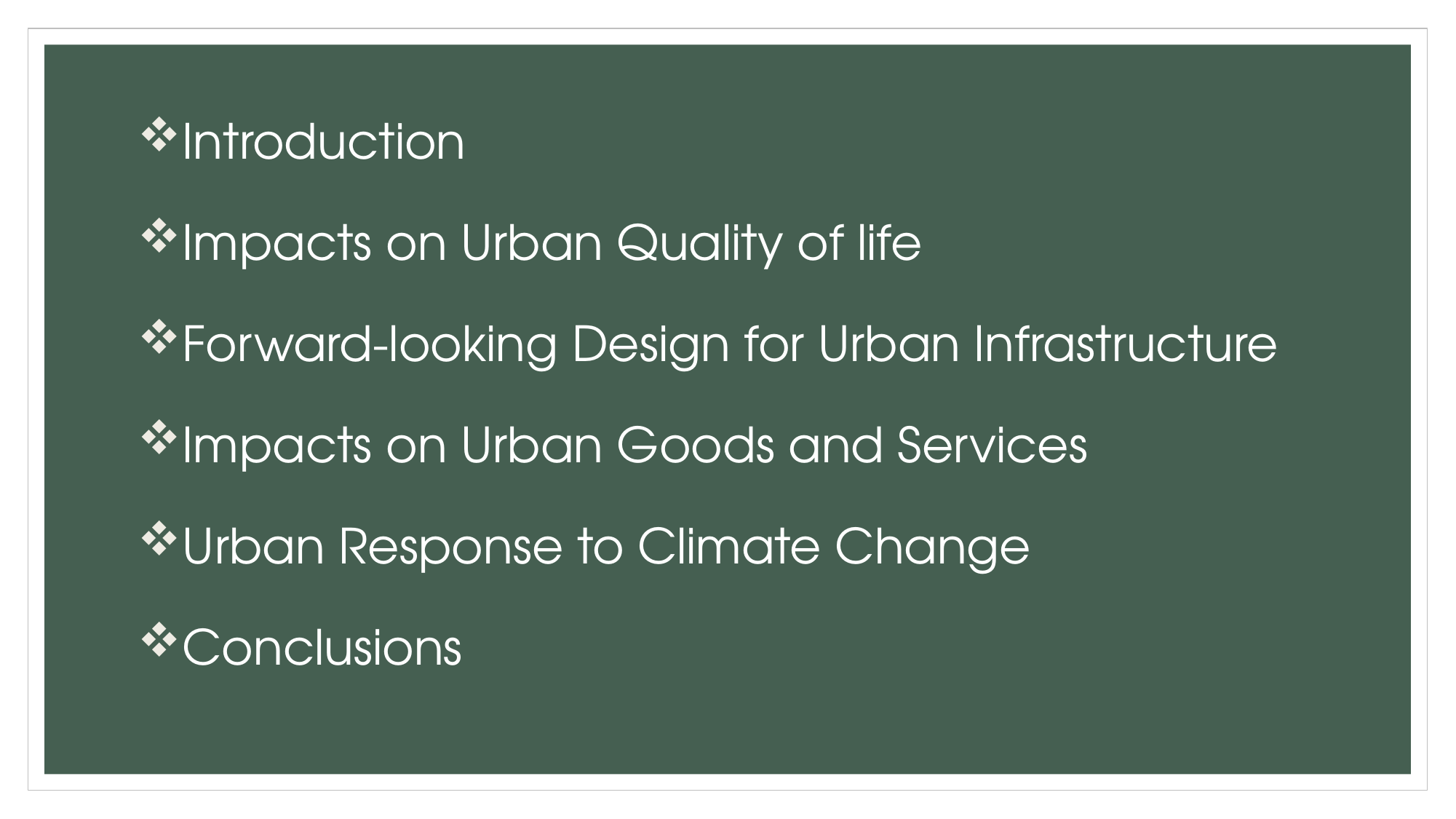

Introduction
Impacts on Urban Quality of life
Forward-looking Design for Urban Infrastructure
Impacts on Urban Goods and Services
Urban Response to Climate Change
Conclusions